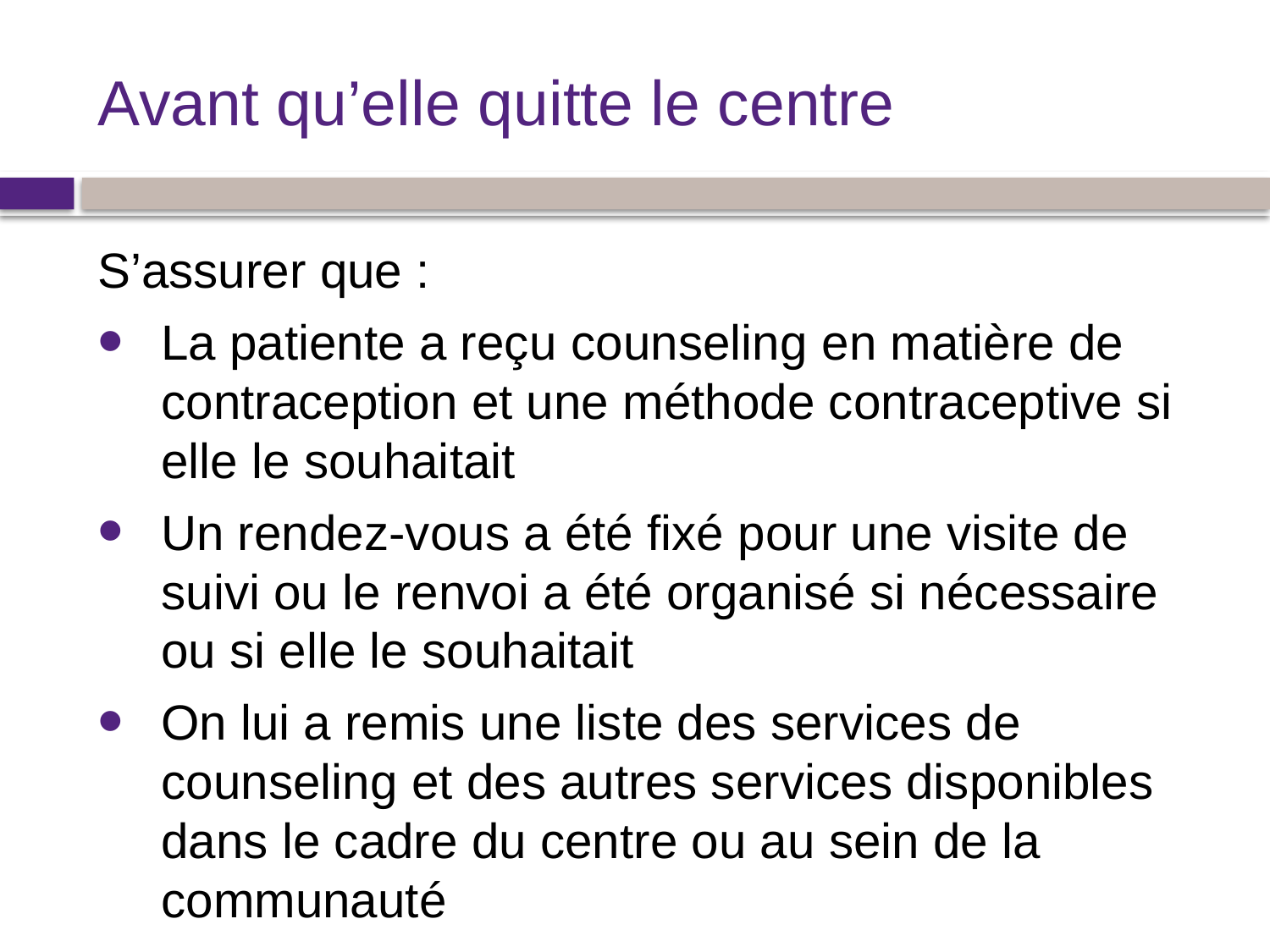

# Avant qu’elle quitte le centre
S’assurer que :
La patiente a reçu counseling en matière de contraception et une méthode contraceptive si elle le souhaitait
Un rendez-vous a été fixé pour une visite de suivi ou le renvoi a été organisé si nécessaire ou si elle le souhaitait
On lui a remis une liste des services de counseling et des autres services disponibles dans le cadre du centre ou au sein de la communauté